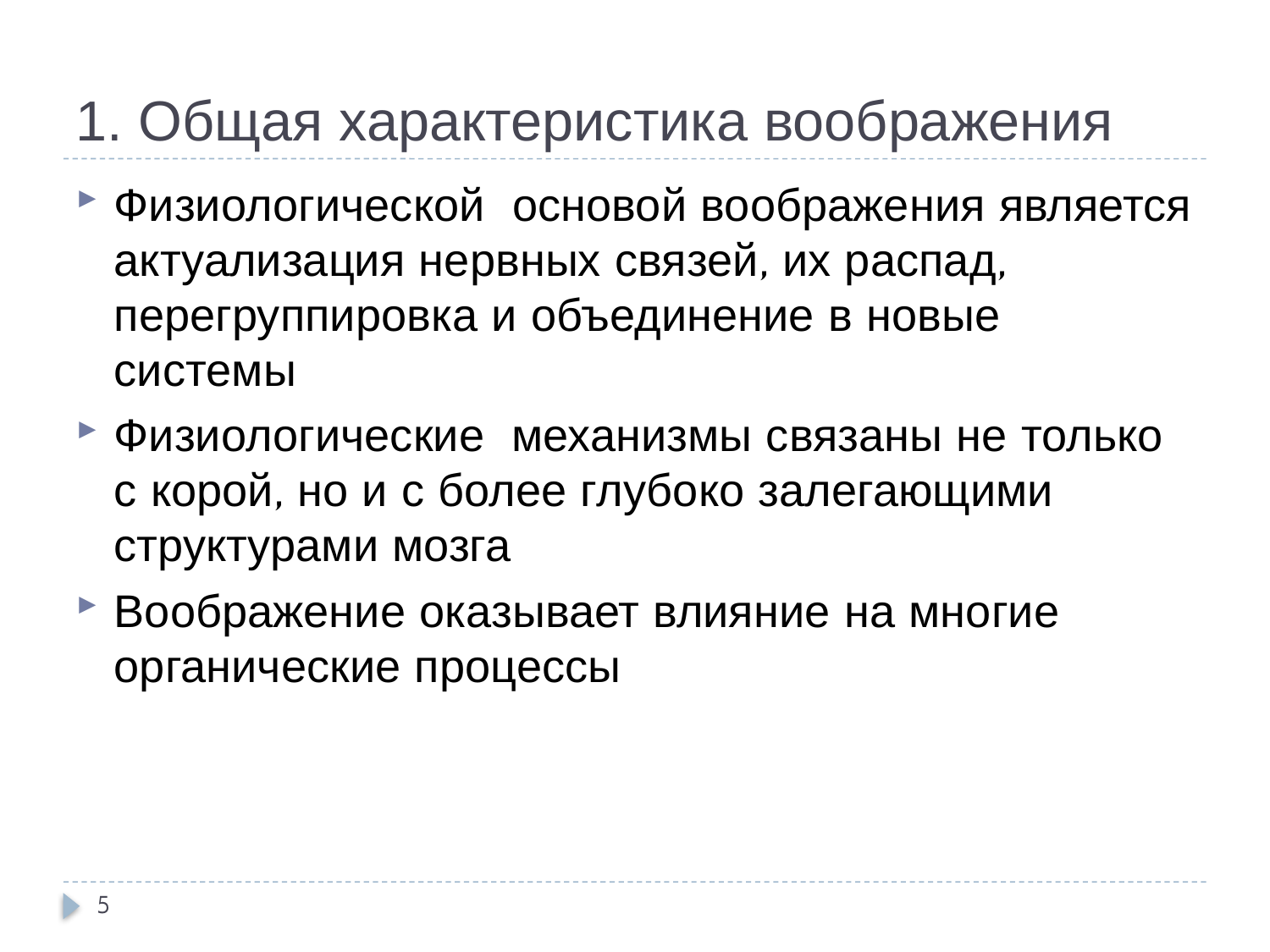

# 1. Общая характеристика воображения
Физиологической  основой воображения является актуализация нервных связей, их распад, перегруппировка и объединение в новые системы
Физиологические  механизмы связаны не только с корой, но и с более глубоко залегающими структурами мозга
Воображение оказывает влияние на многие органические процессы

5